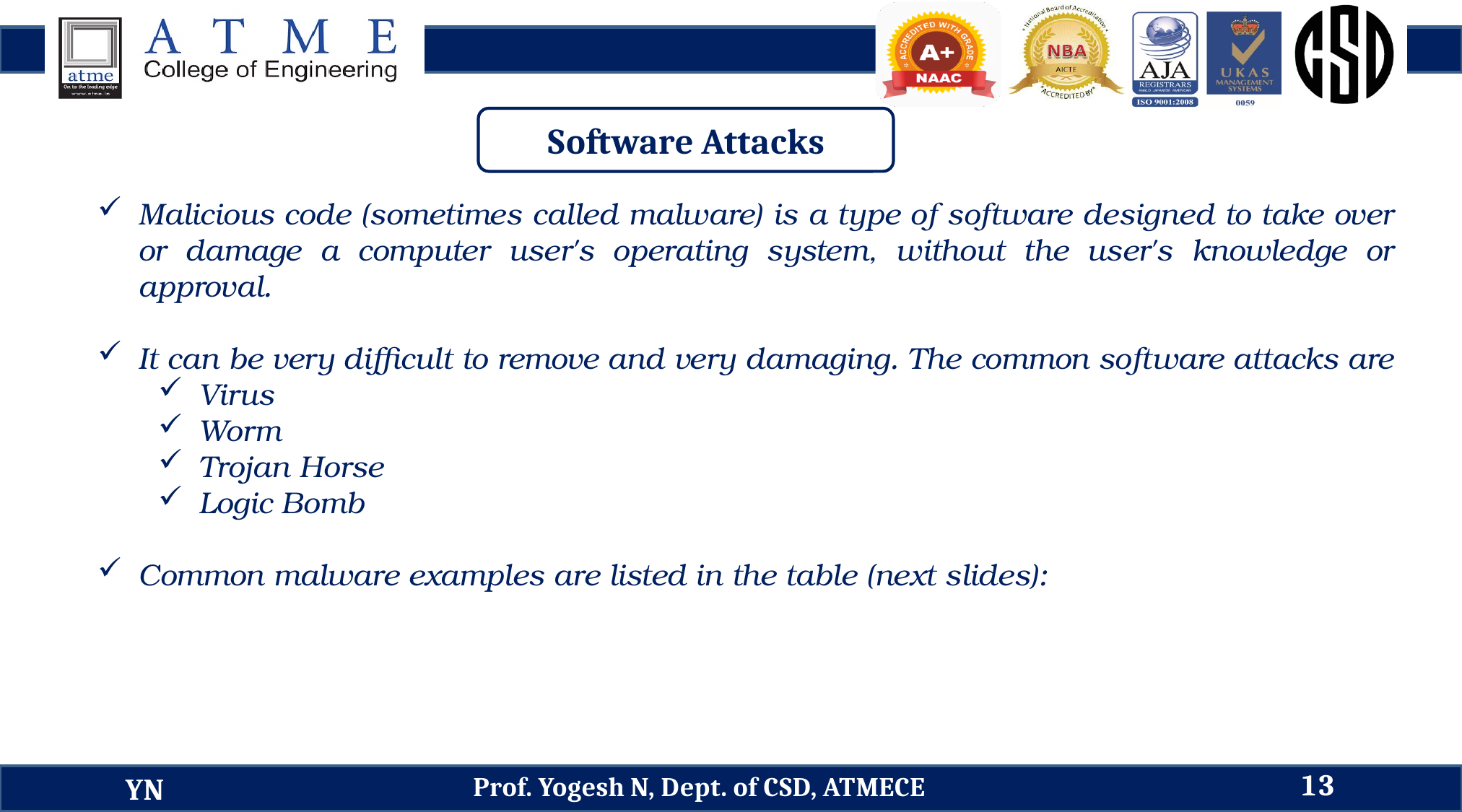

Software Attacks
Malicious code (sometimes called malware) is a type of software designed to take over or damage a computer user's operating system, without the user's knowledge or approval.

It can be very difficult to remove and very damaging. The common software attacks are
Virus
Worm
Trojan Horse
Logic Bomb

Common malware examples are listed in the table (next slides):
13
Prof. Yogesh N, Dept. of CSD, ATMECE
YN